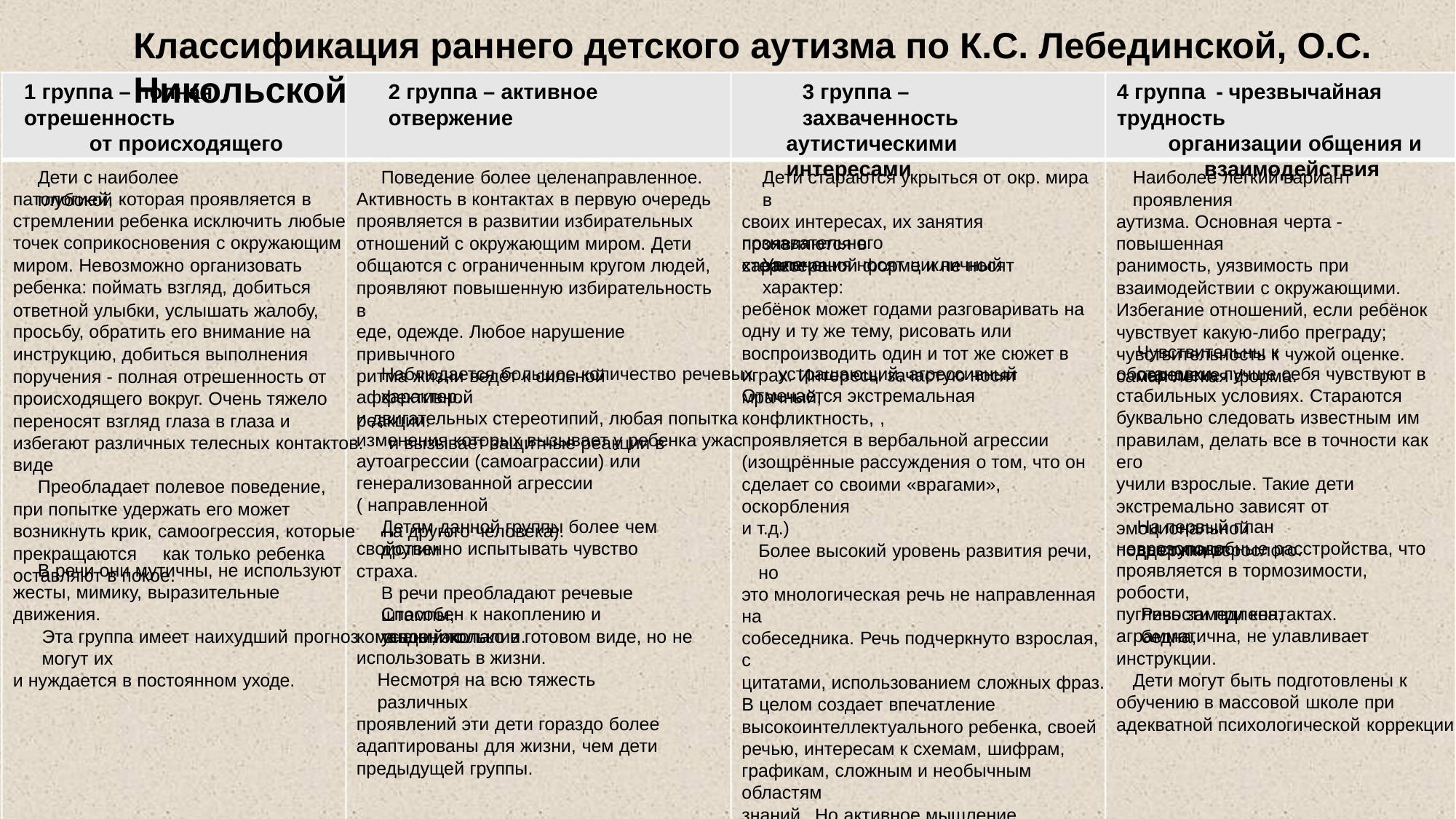

Классификация раннего детского аутизма по К.С. Лебединской, О.С. Никольской
1 группа – полная отрешенность
от происходящего
2 группа – активное отвержение
3 группа – захваченность
аутистическими интересами
4 группа - чрезвычайная трудность
организации общения и
взаимодействия
Дети с наиболее глубокой
Поведение более целенаправленное.
Активность в контактах в первую очередь
проявляется в развитии избирательных
отношений с окружающим миром. Дети
общаются с ограниченным кругом людей,
проявляют повышенную избирательность в
еде, одежде. Любое нарушение привычного
ритма жизни ведёт к сильной аффективной
реакции.
Дети стараются укрыться от окр. мира в
своих интересах, их занятия проявляются в
стереотипной форме и не носят
Наиболее легкий вариант проявления
аутизма. Основная черта - повышенная
ранимость, уязвимость при
взаимодействии с окружающими.
Избегание отношений, если ребёнок
чувствует какую-либо преграду;
чувствительность к чужой оценке.
самая легкая форма.
патологией, которая проявляется в
стремлении ребенка исключить любые
точек соприкосновения с окружающим
миром. Невозможно организовать
ребенка: поймать взгляд, добиться
ответной улыбки, услышать жалобу,
просьбу, обратить его внимание на
инструкцию, добиться выполнения
поручения - полная отрешенность от
происходящего вокруг. Очень тяжело
переносят взгляд глаза в глаза и
избегают различных телесных контактов. и вызывает защитные реакции в виде
Преобладает полевое поведение,
при попытке удержать его может
возникнуть крик, самоогрессия, которые на другого человека).
прекращаются как только ребенка
оставляют в покое.
познавательного характера.
Увлечения носят цикличный характер:
ребёнок может годами разговаривать на
одну и ту же тему, рисовать или
воспроизводить один и тот же сюжет в
играх. Интересы зачастую носят мрачный,
Чувствительны к перемене
Наблюдается большое количество речевых устрашающий, агрессивный характер.
и двигательных стереотипий, любая попытка
изменения которых вызывает у ребенка ужас
обстановки, лучше себя чувствуют в
стабильных условиях. Стараются
буквально следовать известным им
правилам, делать все в точности как его
учили взрослые. Такие дети
экстремально зависят от эмоциональной
поддержки взрослого.
Отмечается экстремальная конфликтность, ,
проявляется в вербальной агрессии
(изощрённые рассуждения о том, что он
сделает со своими «врагами», оскорбления
и т.д.)
Более высокий уровень развития речи, но
это мнологическая речь не направленная на
собеседника. Речь подчеркнуто взрослая, с
цитатами, использованием сложных фраз.
В целом создает впечатление
высокоинтеллектуального ребенка, своей
речью, интересам к схемам, шифрам,
графикам, сложным и необычным областям
знаний. Но активное мышление
направленное на освоение нового не
развивается, в быту они крайне не
приспособлены, не привлекаются к тем
видам деятельности, в которых чувствуют
себя не успешными.
аутоагрессии (самоаграссии) или
генерализованной агрессии ( направленной
Детям данной группы более чем другим
На первый план выступают
свойственно испытывать чувство страха.
В речи преобладают речевые штампы,
команды, эхолалии.
неврозоподобные расстройства, что
проявляется в тормозимости, робости,
пугливости при контактах.
В речи они мутичны, не используют
жесты, мимику, выразительные
движения.
Эта группа имеет наихудший прогноз знаний только в готовом виде, но не могут их
и нуждается в постоянном уходе.
Способен к накоплению и усвоению
Речь замедлена, бедна,
аграмматична, не улавливает инструкции.
Дети могут быть подготовлены к
обучению в массовой школе при
адекватной психологической коррекции.
использовать в жизни.
Несмотря на всю тяжесть различных
проявлений эти дети гораздо более
адаптированы для жизни, чем дети
предыдущей группы.